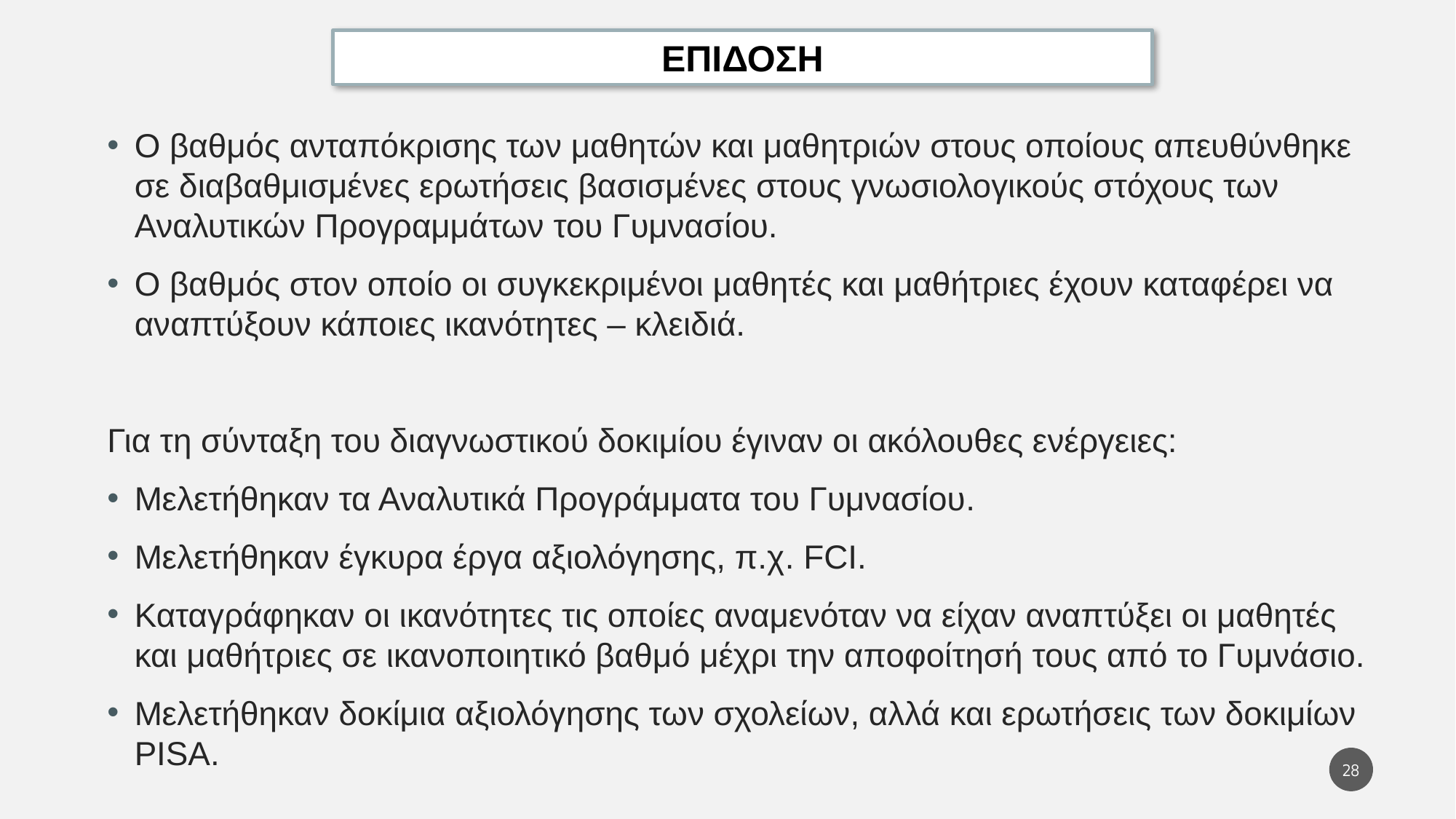

ΕΠΙΔΟΣΗ
O βαθμός ανταπόκρισης των μαθητών και μαθητριών στους οποίους απευθύνθηκε σε διαβαθμισμένες ερωτήσεις βασισμένες στους γνωσιολογικούς στόχους των Αναλυτικών Προγραμμάτων του Γυμνασίου.
O βαθμός στον οποίο οι συγκεκριμένοι μαθητές και μαθήτριες έχουν καταφέρει να αναπτύξουν κάποιες ικανότητες – κλειδιά.

Για τη σύνταξη του διαγνωστικού δοκιμίου έγιναν οι ακόλουθες ενέργειες:
Μελετήθηκαν τα Αναλυτικά Προγράμματα του Γυμνασίου.
Μελετήθηκαν έγκυρα έργα αξιολόγησης, π.χ. FCI.
Καταγράφηκαν οι ικανότητες τις οποίες αναμενόταν να είχαν αναπτύξει οι μαθητές και μαθήτριες σε ικανοποιητικό βαθμό μέχρι την αποφοίτησή τους από το Γυμνάσιο.
Μελετήθηκαν δοκίμια αξιολόγησης των σχολείων, αλλά και ερωτήσεις των δοκιμίων PISA.
28